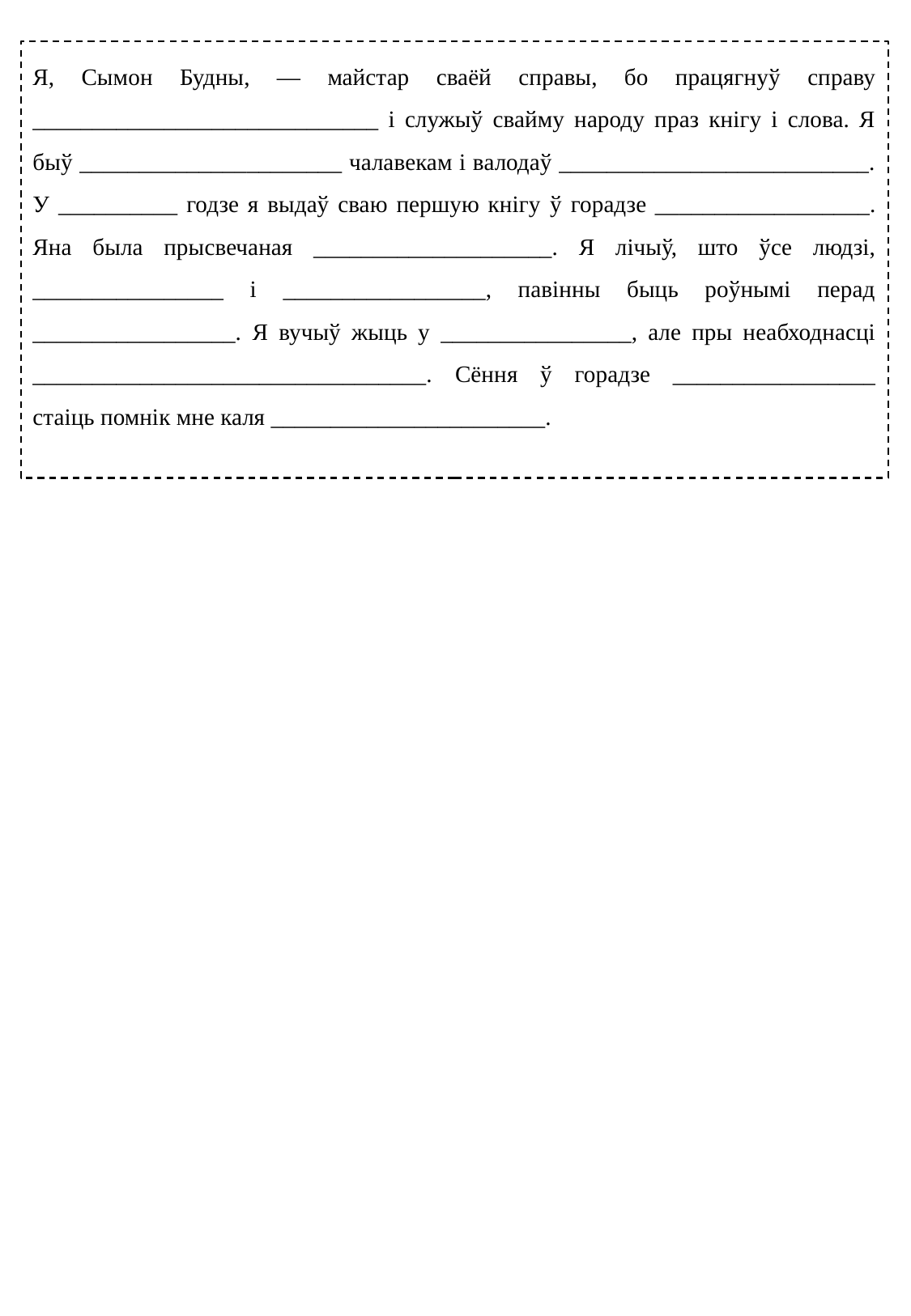

Я, Сымон Будны, — майстар сваёй справы, бо працягнуў справу _____________________________ і служыў свайму народу праз кнігу і слова. Я быў ______________________ чалавекам і валодаў __________________________. У __________ годзе я выдаў сваю першую кнігу ў горадзе __________________. Яна была прысвечаная ____________________. Я лічыў, што ўсе людзі, ________________ і _________________, павінны быць роўнымі перад _________________. Я вучыў жыць у ________________, але пры неабходнасці _________________________________. Сёння ў горадзе _________________ стаіць помнік мне каля _______________________.